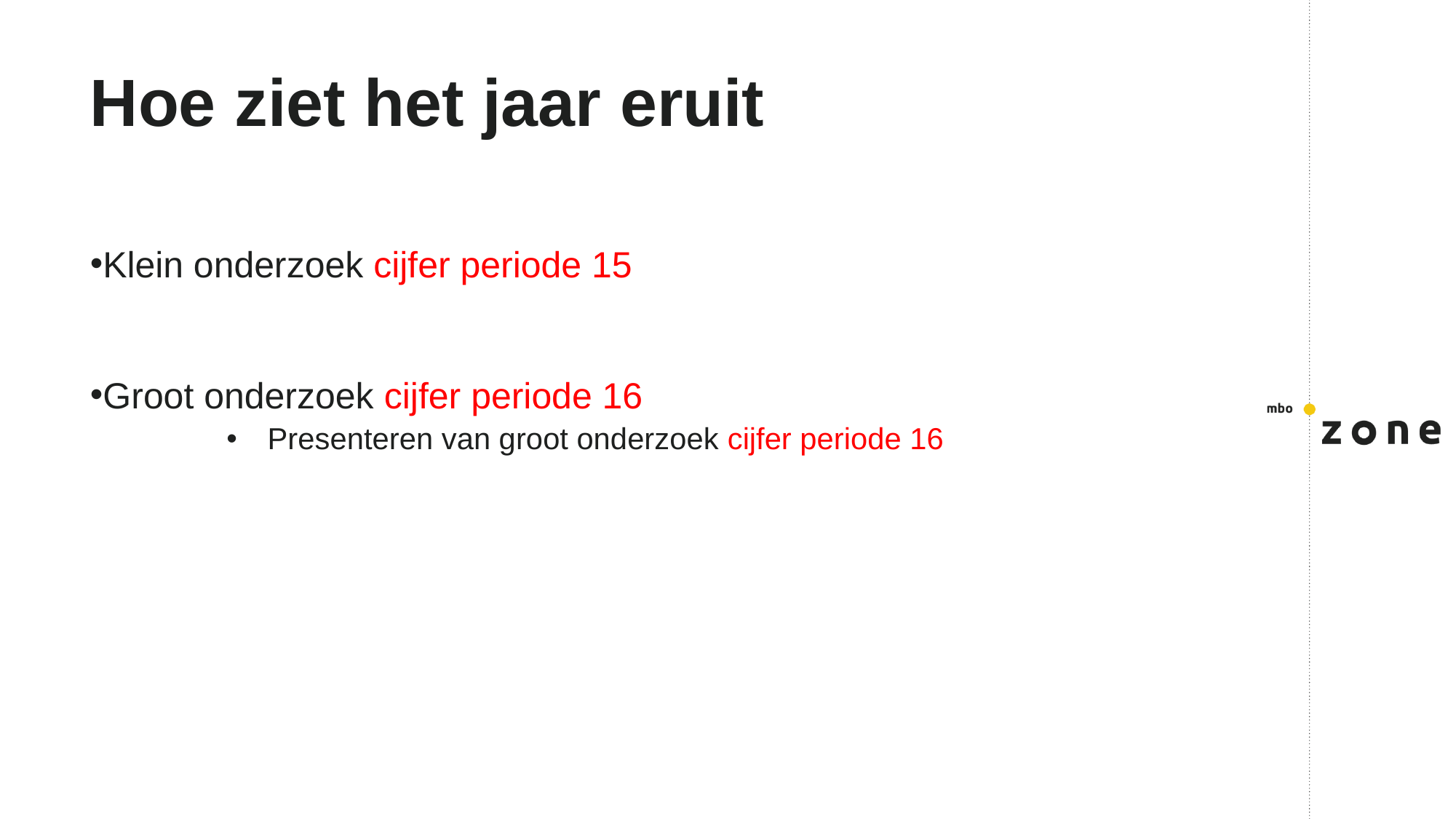

# Hoe ziet het jaar eruit

Klein onderzoek cijfer periode 15

Groot onderzoek cijfer periode 16
Presenteren van groot onderzoek cijfer periode 16